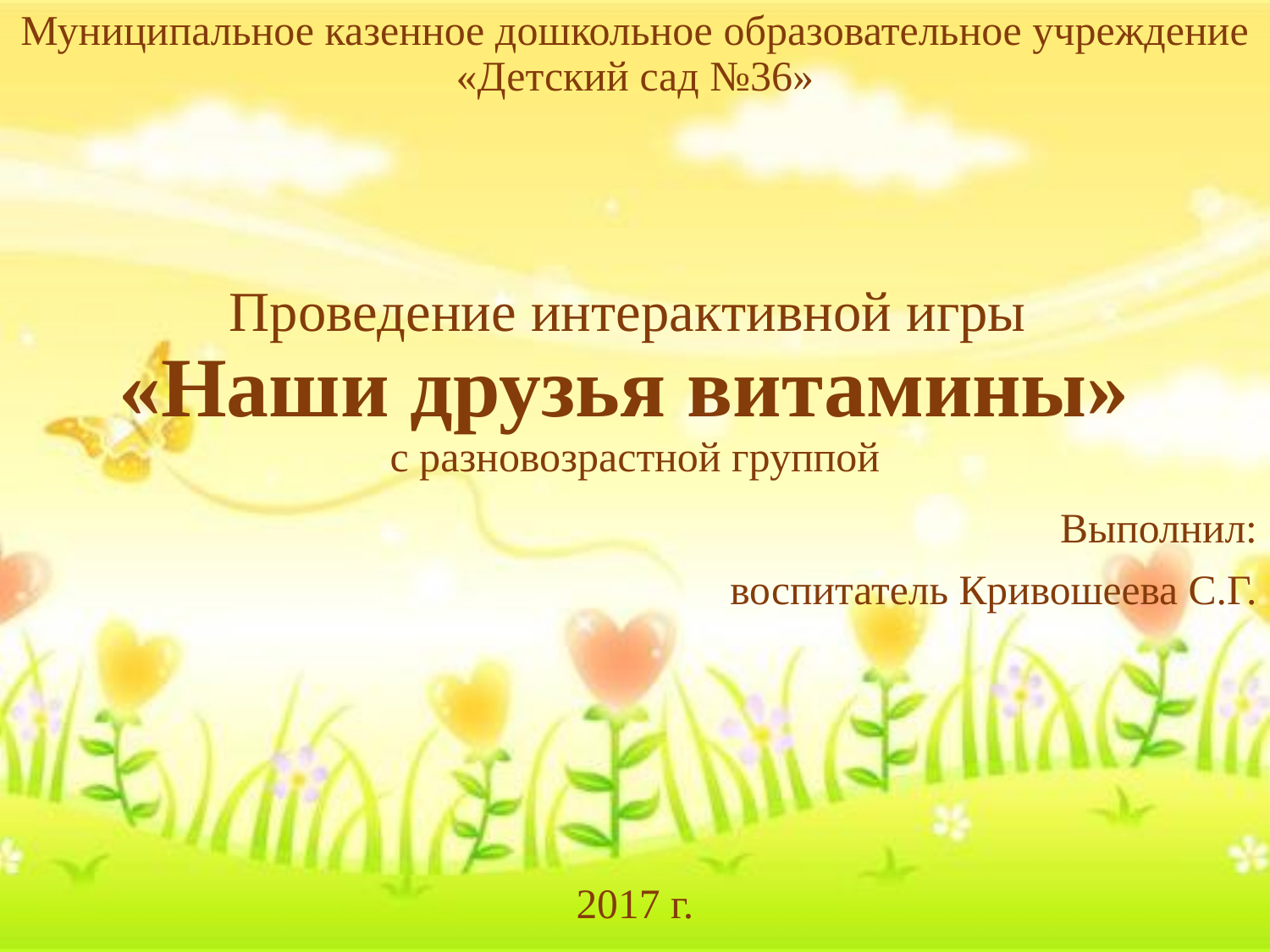

# Муниципальное казенное дошкольное образовательное учреждение «Детский сад №36» Проведение интерактивной игры «Наши друзья витамины» с разновозрастной группой
Выполнил:
воспитатель Кривошеева С.Г.

2017 г.